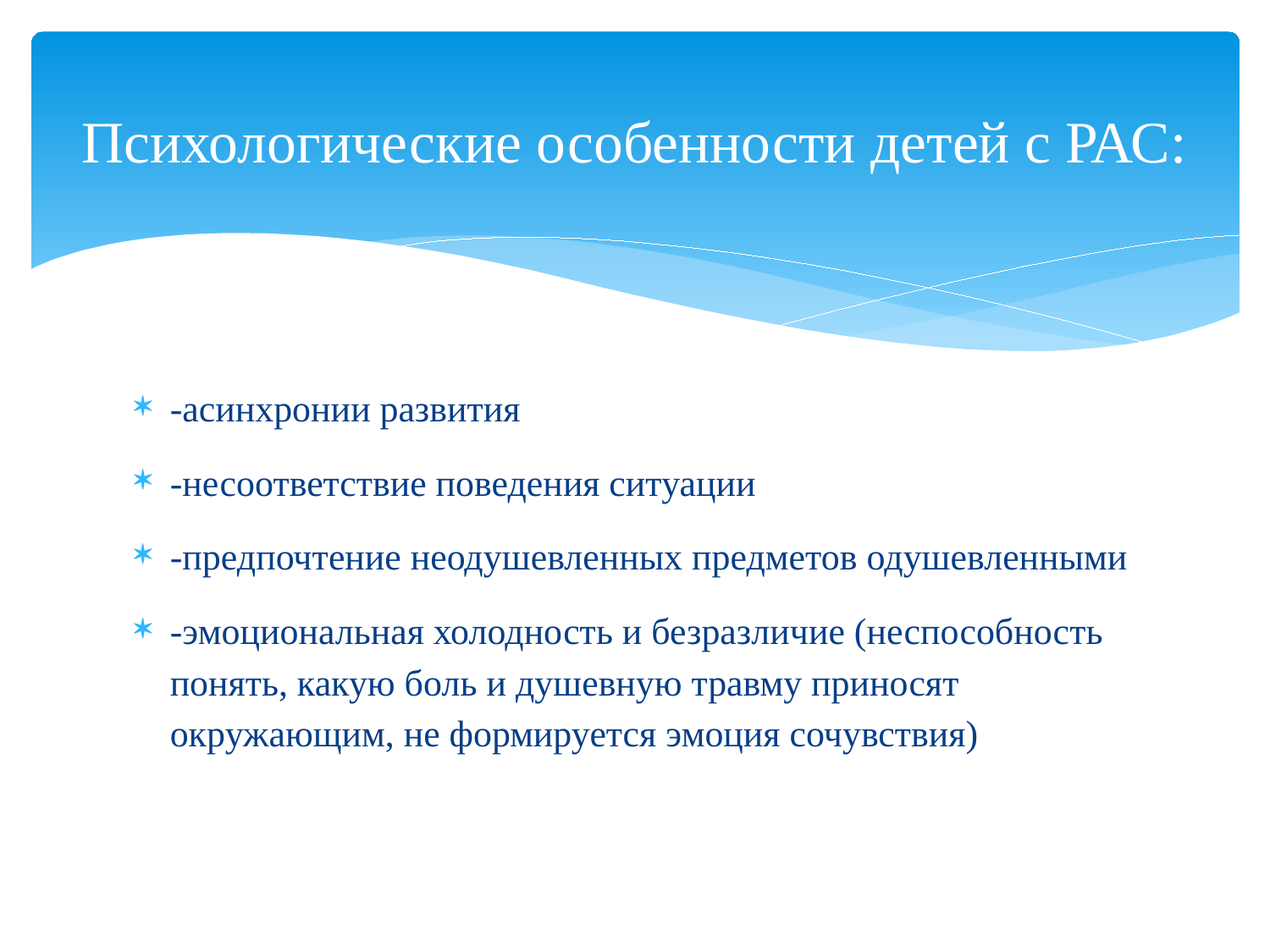

# Психологические особенности детей с РАС:
-асинхронии развития
-несоответствие поведения ситуации
-предпочтение неодушевленных предметов одушевленными
-эмоциональная холодность и безразличие (неспособность понять, какую боль и душевную травму приносят окружающим, не формируется эмоция сочувствия)